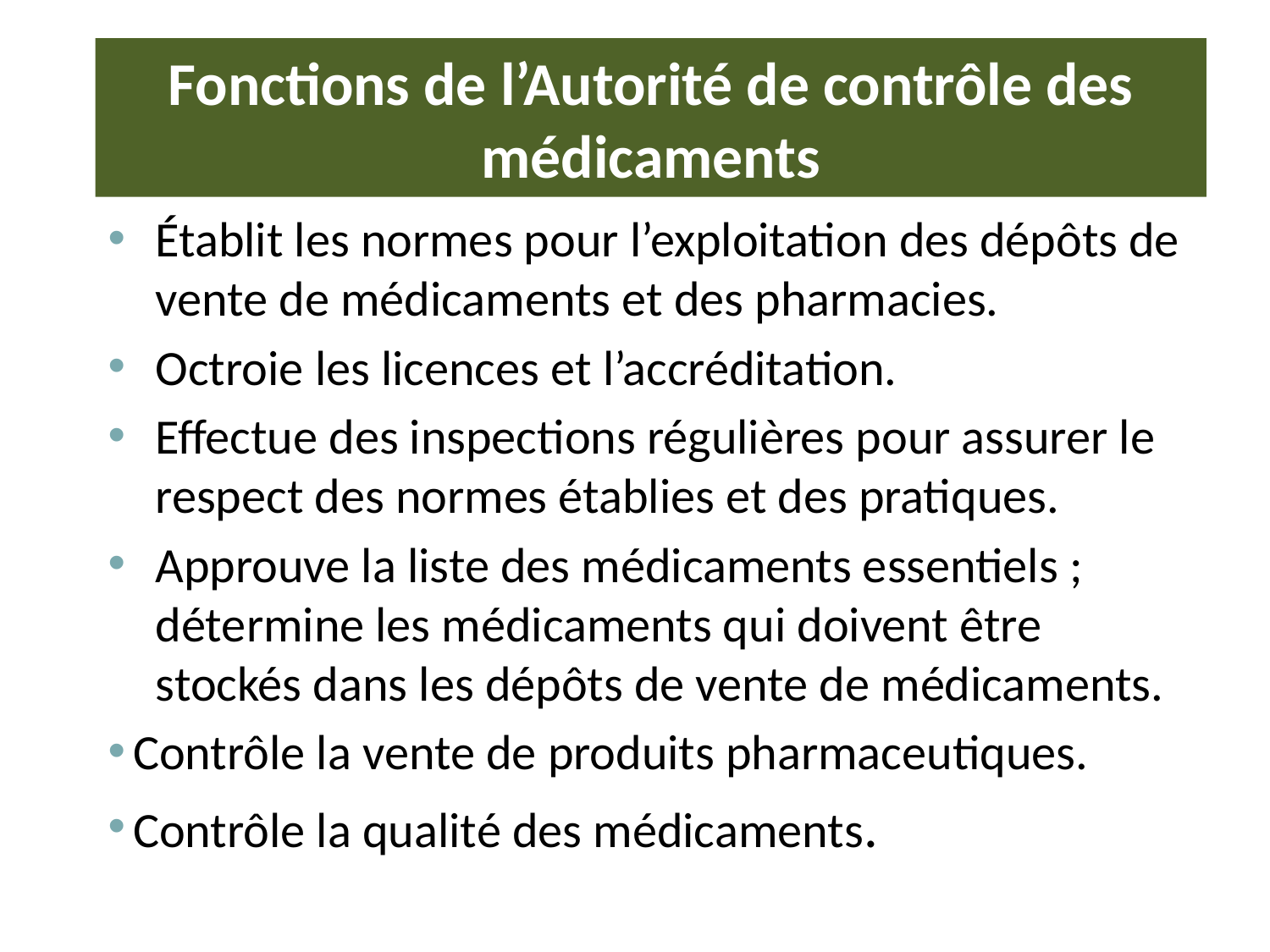

# Fonctions de l’Autorité de contrôle des médicaments
Établit les normes pour l’exploitation des dépôts de vente de médicaments et des pharmacies.
Octroie les licences et l’accréditation.
Effectue des inspections régulières pour assurer le respect des normes établies et des pratiques.
Approuve la liste des médicaments essentiels ; détermine les médicaments qui doivent être stockés dans les dépôts de vente de médicaments.
Contrôle la vente de produits pharmaceutiques.
Contrôle la qualité des médicaments.